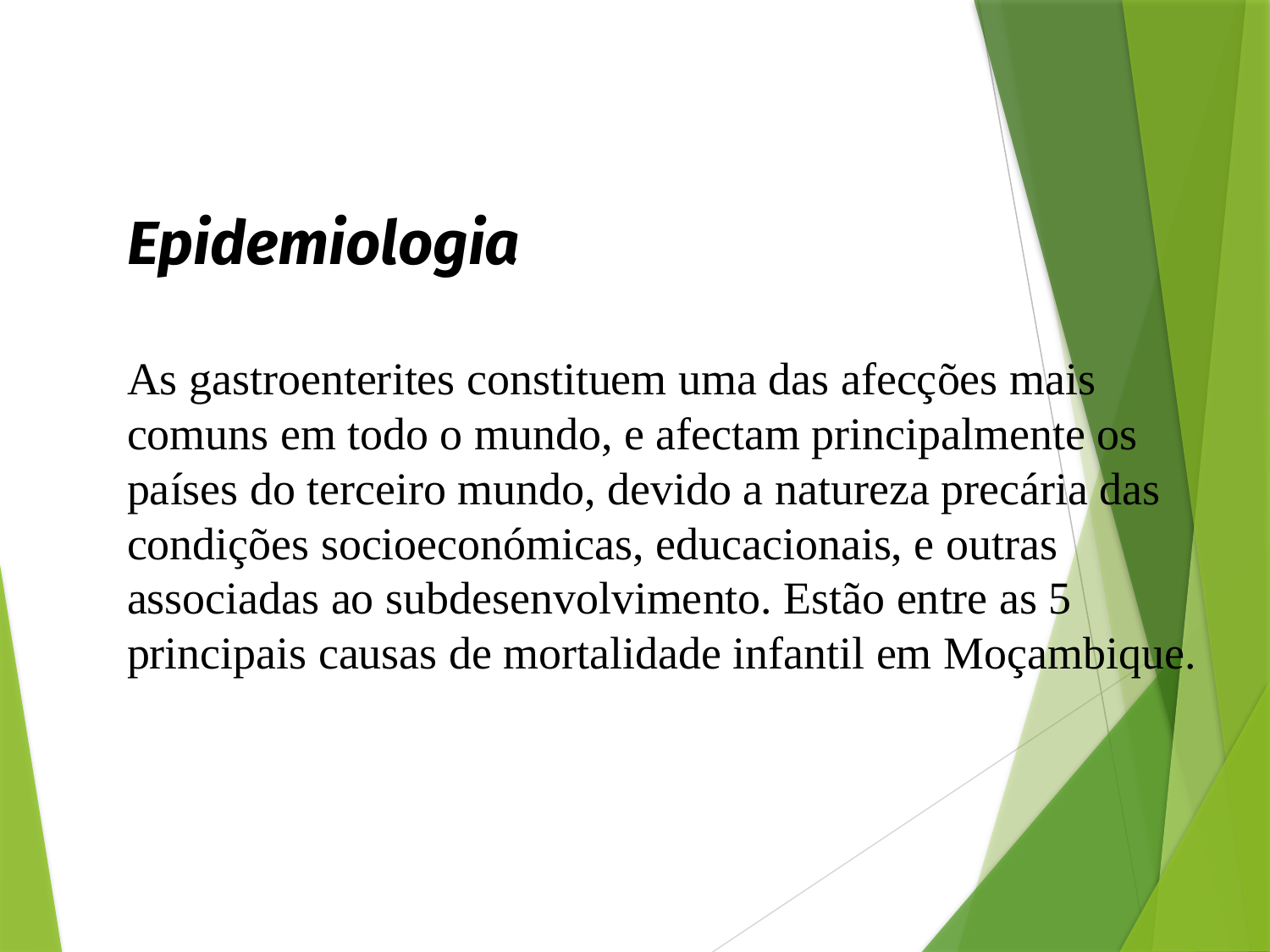

# Epidemiologia As gastroenterites constituem uma das afecções mais comuns em todo o mundo, e afectam principalmente os países do terceiro mundo, devido a natureza precária das condições socioeconómicas, educacionais, e outras associadas ao subdesenvolvimento. Estão entre as 5 principais causas de mortalidade infantil em Moçambique.